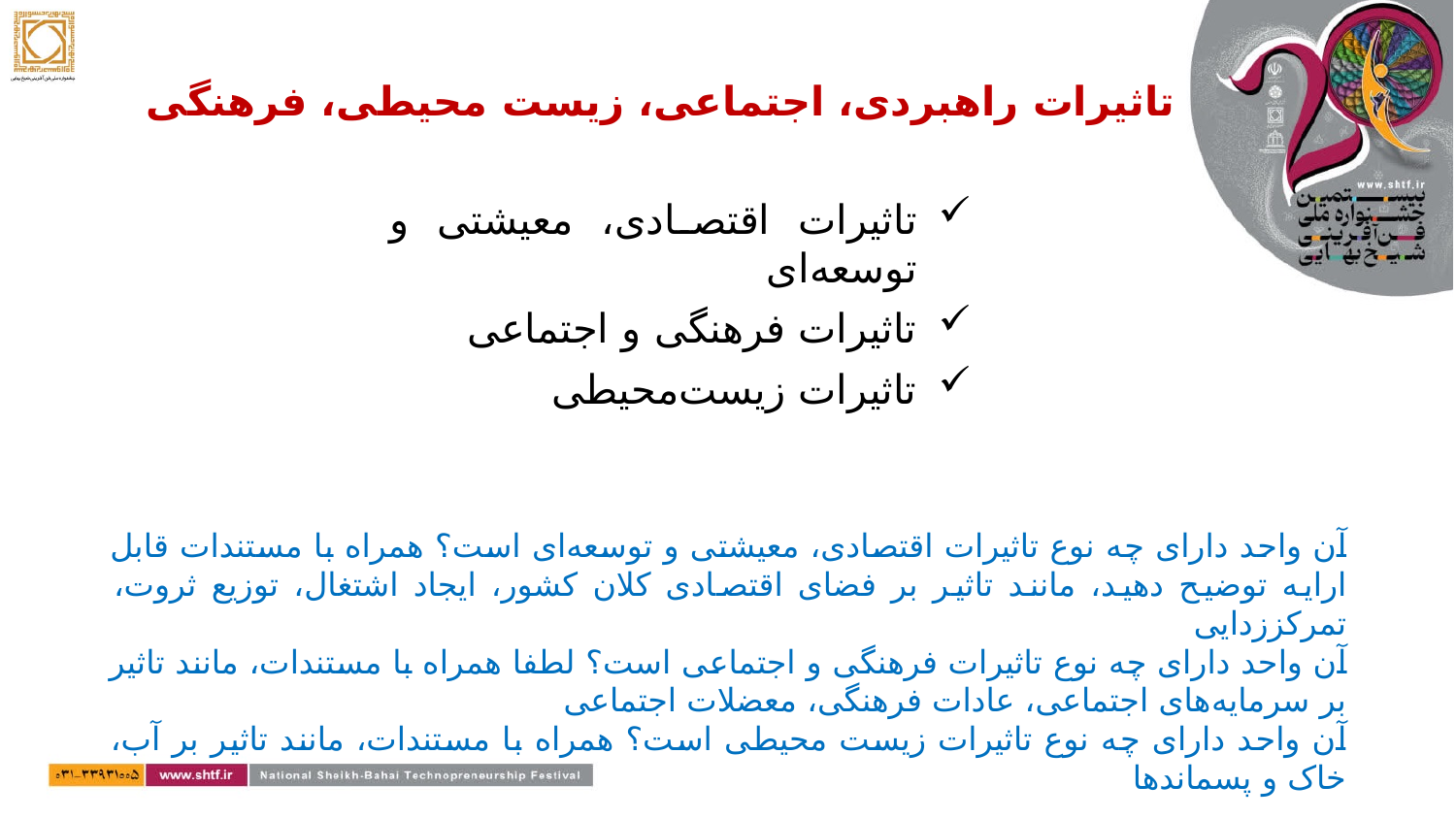

# تاثیرات راهبردی، اجتماعی، زیست محیطی، فرهنگی
تاثیرات اقتصادی، معیشتی و توسعه‌ای
تاثیرات فرهنگی و اجتماعی
تاثیرات زیست‌محیطی
آن واحد دارای چه نوع تاثیرات اقتصادی، معیشتی و توسعه‌ای است؟ همراه با مستندات قابل ارایه توضیح دهید، مانند تاثیر بر فضای اقتصادی کلان کشور، ایجاد اشتغال، توزیع ثروت، تمرکززدایی
آن واحد دارای چه نوع تاثیرات فرهنگی و اجتماعی است؟ لطفا همراه با مستندات، مانند تاثیر بر سرمایه‌های اجتماعی، عادات فرهنگی، معضلات اجتماعی
آن واحد دارای چه نوع تاثیرات زیست محیطی است؟ همراه با مستندات، مانند تاثیر بر آب، خاک و پسماندها